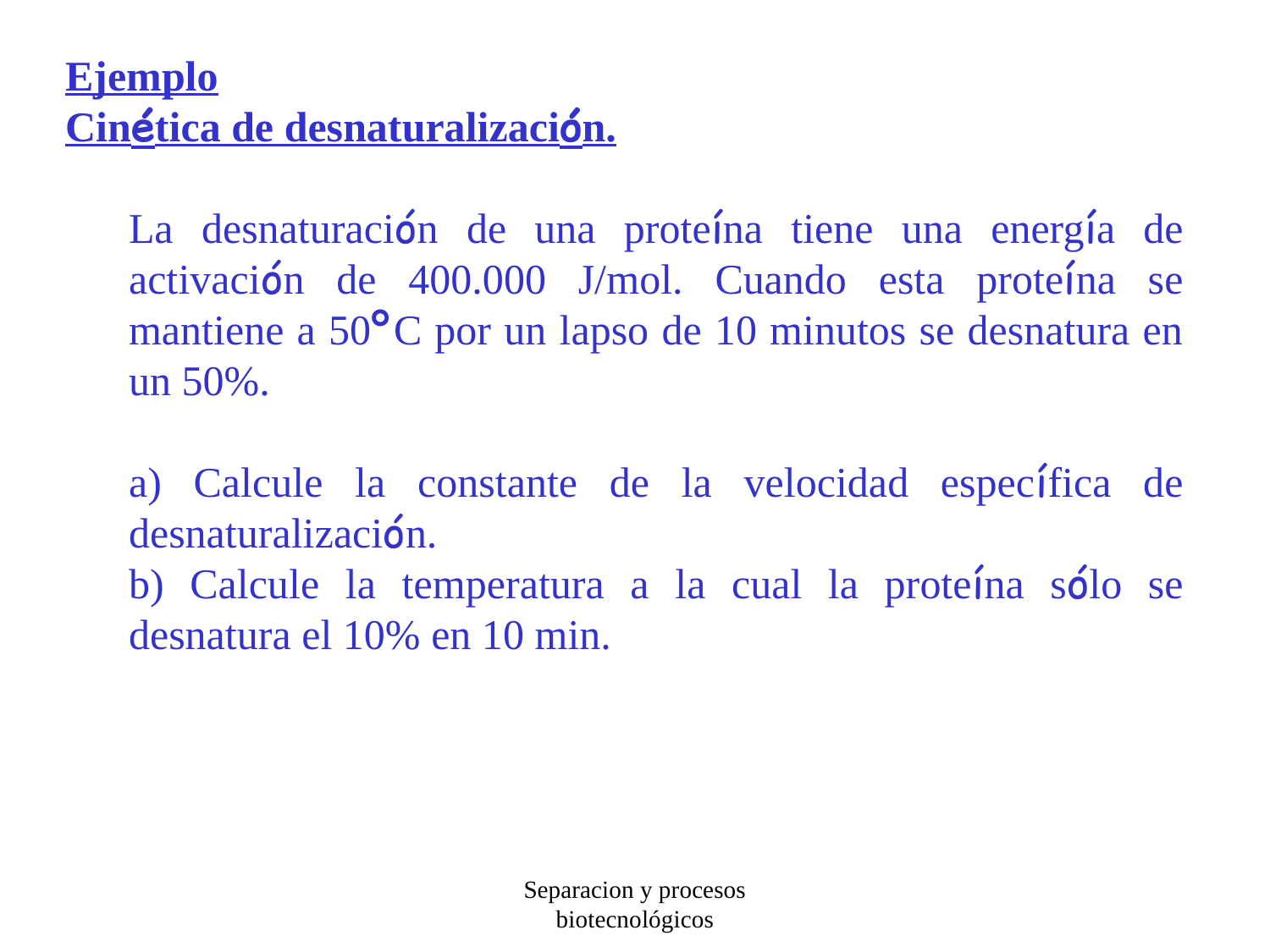

Ejemplo
Cinética de desnaturalización.

	La desnaturación de una proteína tiene una energía de activación de 400.000 J/mol. Cuando esta proteína se mantiene a 50ºC por un lapso de 10 minutos se desnatura en un 50%.

	a) Calcule la constante de la velocidad específica de desnaturalización.
	b) Calcule la temperatura a la cual la proteína sólo se desnatura el 10% en 10 min.

Separacion y procesos biotecnológicos